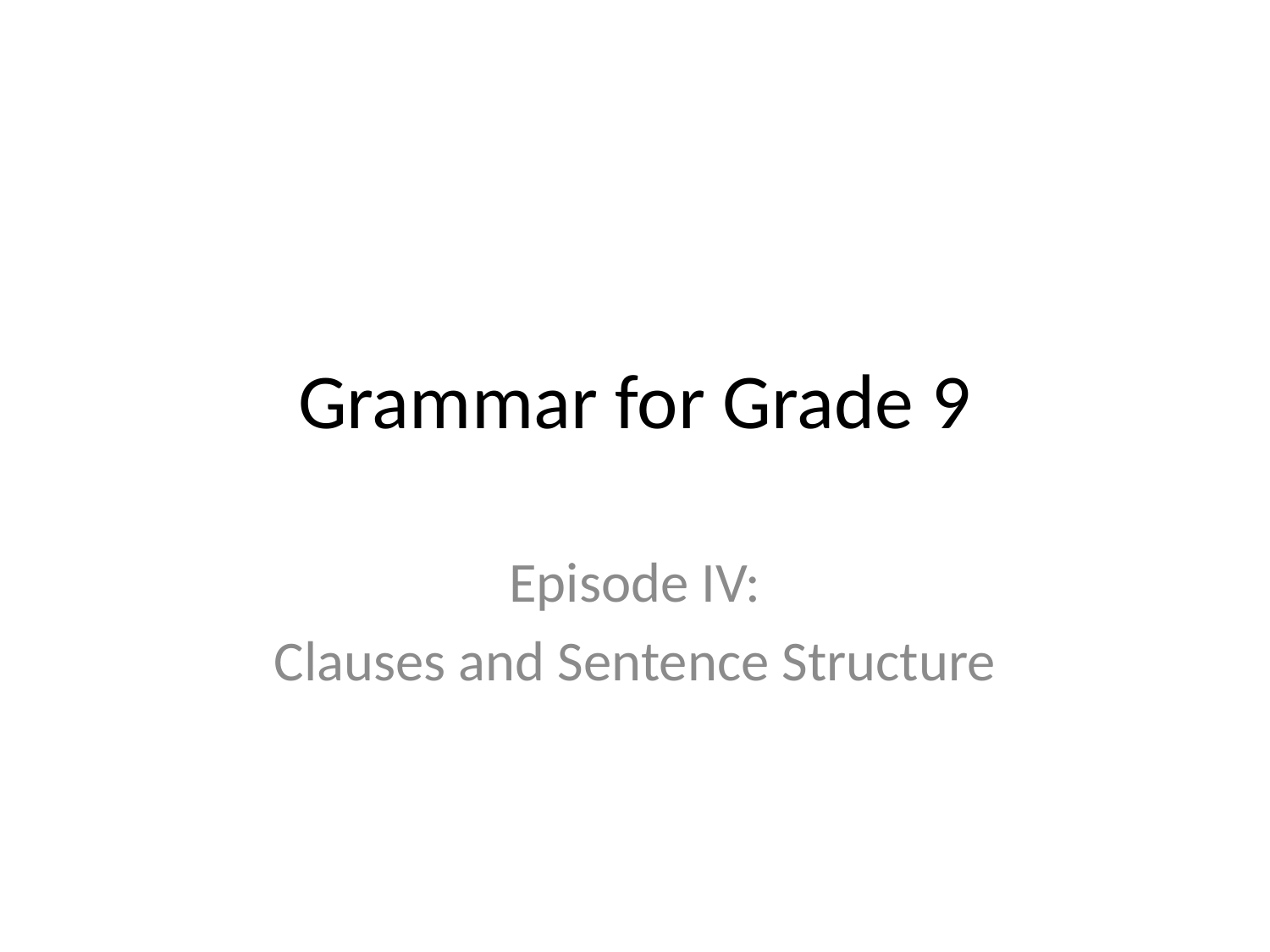

# Grammar for Grade 9
Episode IV:
Clauses and Sentence Structure